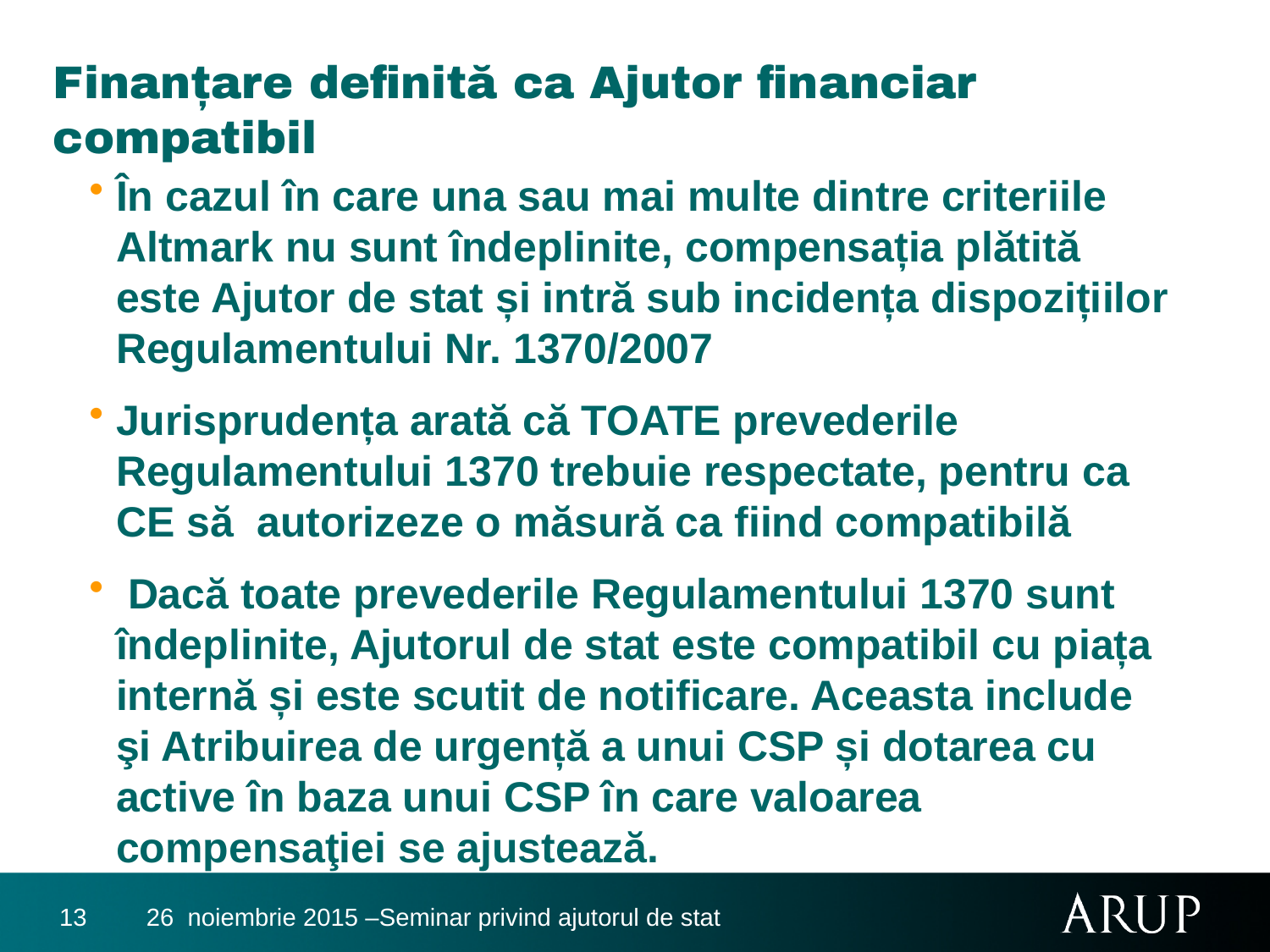

# Finanţare definită ca Ajutor financiar compatibil
În cazul în care una sau mai multe dintre criteriile Altmark nu sunt îndeplinite, compensația plătită este Ajutor de stat și intră sub incidența dispozițiilor Regulamentului Nr. 1370/2007
Jurisprudența arată că TOATE prevederile Regulamentului 1370 trebuie respectate, pentru ca CE să  autorizeze o măsură ca fiind compatibilă
 Dacă toate prevederile Regulamentului 1370 sunt îndeplinite, Ajutorul de stat este compatibil cu piața internă și este scutit de notificare. Aceasta include şi Atribuirea de urgență a unui CSP și dotarea cu active în baza unui CSP în care valoarea compensaţiei se ajustează.
13
26  noiembrie 2015 –Seminar privind ajutorul de stat